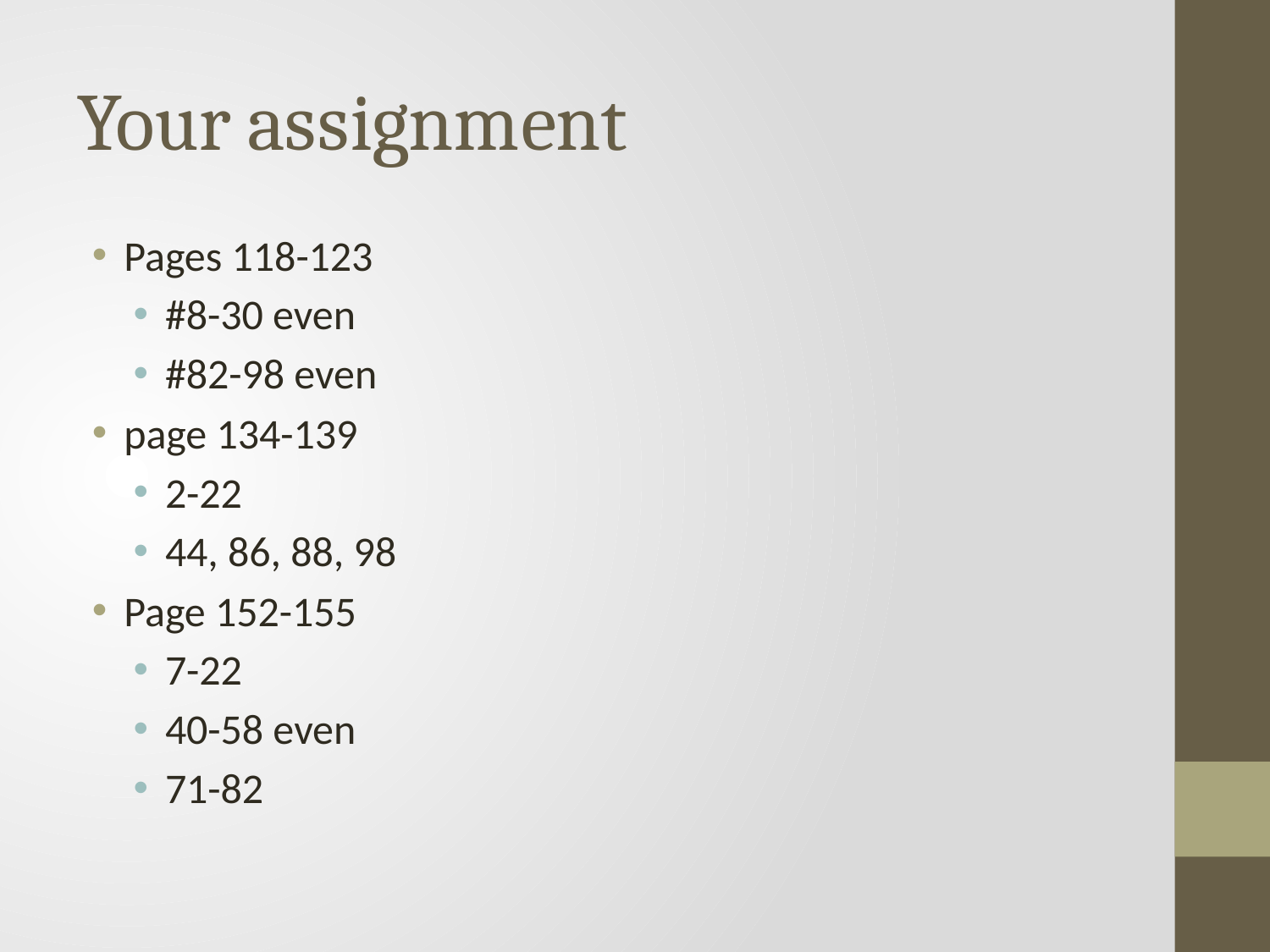

# Your assignment
Pages 118-123
#8-30 even
#82-98 even
page 134-139
2-22
44, 86, 88, 98
Page 152-155
7-22
40-58 even
71-82